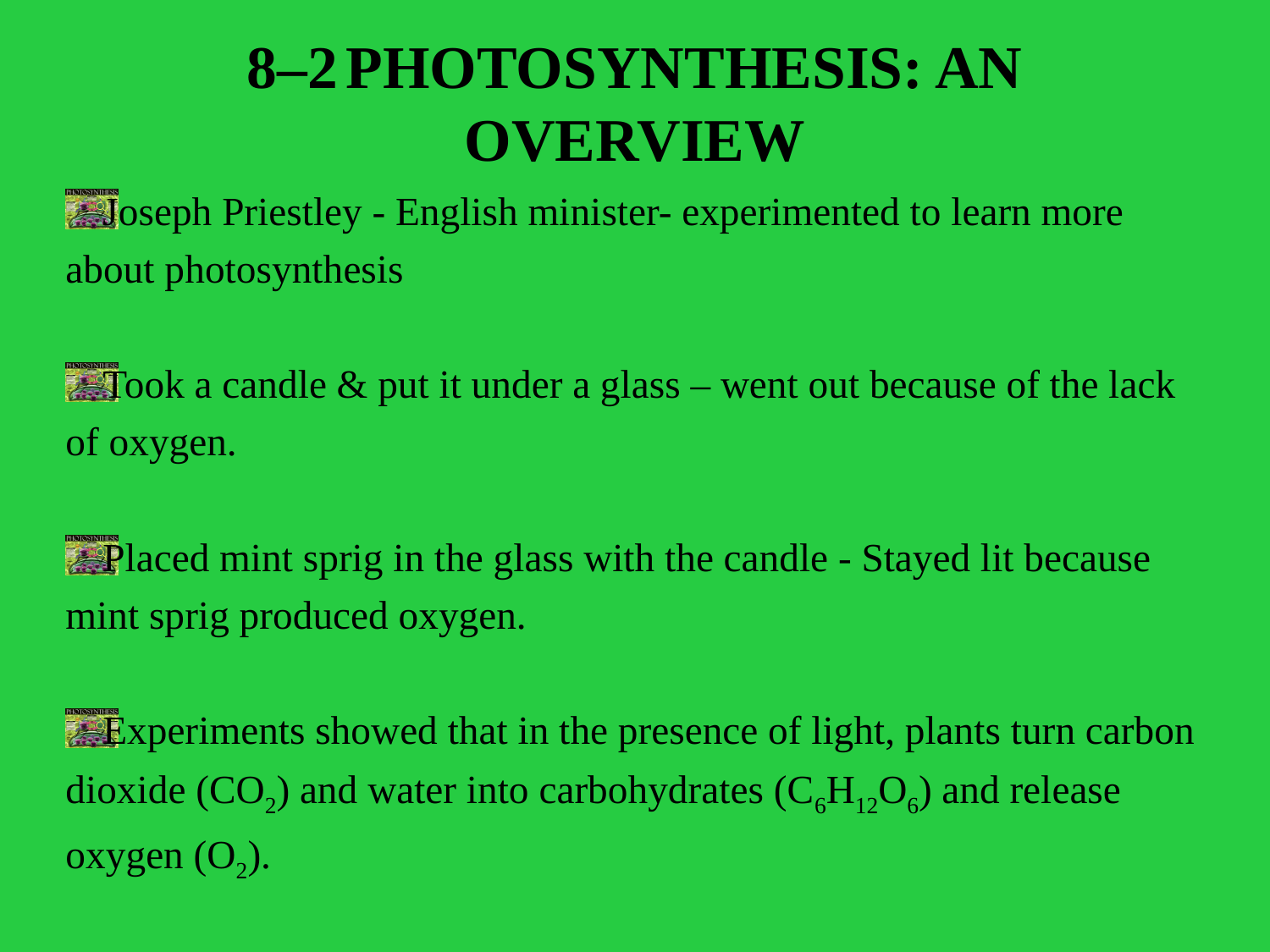

# 8–2	PHOTOSYNTHESIS: AN OVERVIEW
Joseph Priestley - English minister- experimented to learn more about photosynthesis

Took a candle & put it under a glass – went out because of the lack of oxygen.

Placed mint sprig in the glass with the candle - Stayed lit because mint sprig produced oxygen.

Experiments showed that in the presence of light, plants turn carbon dioxide (CO2) and water into carbohydrates (C6H12O6) and release oxygen (O2).